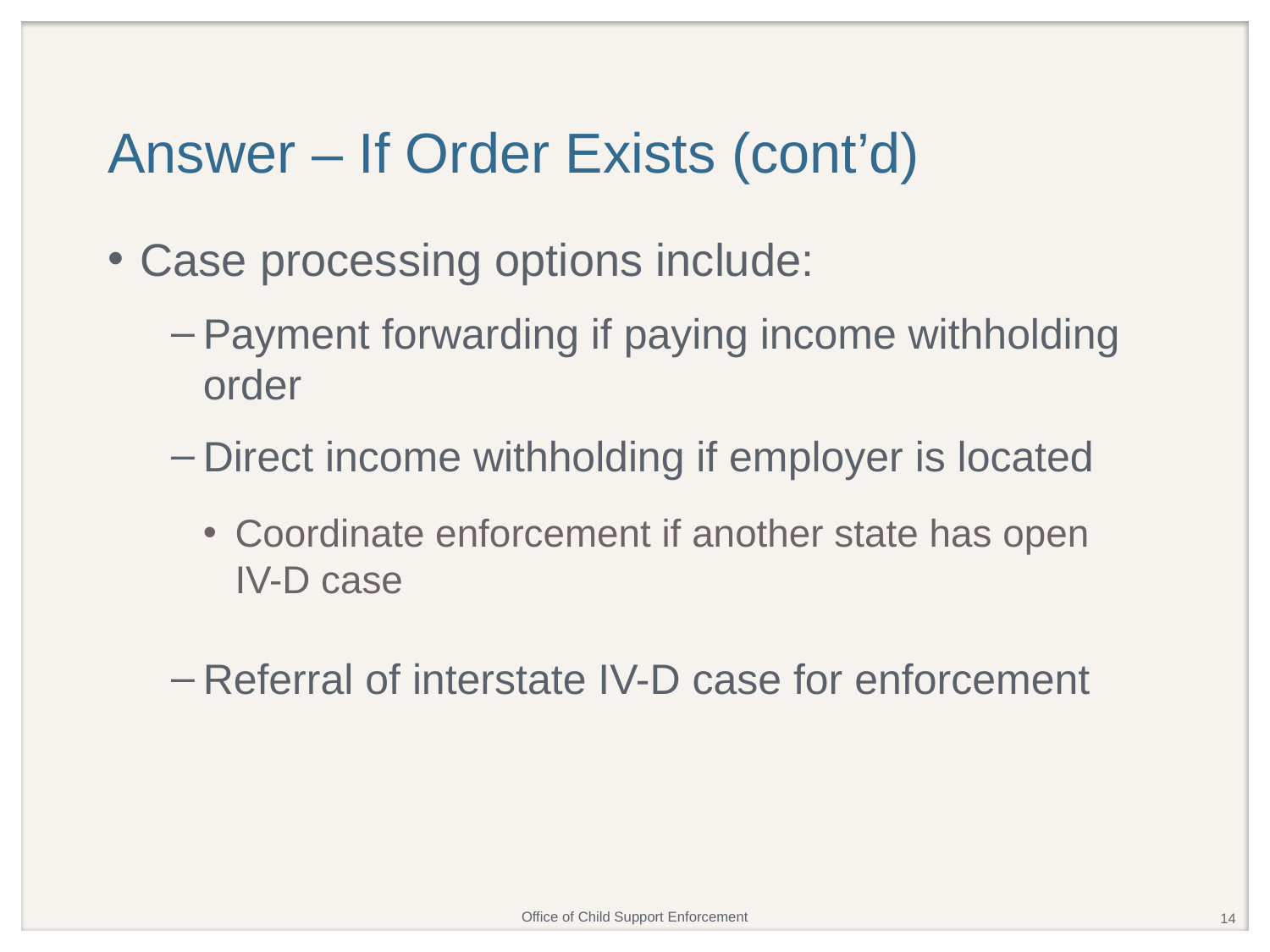

# Answer – If Order Exists (cont’d)
Case processing options include:
Payment forwarding if paying income withholding order
Direct income withholding if employer is located
Coordinate enforcement if another state has open IV-D case

Referral of interstate IV-D case for enforcement
14